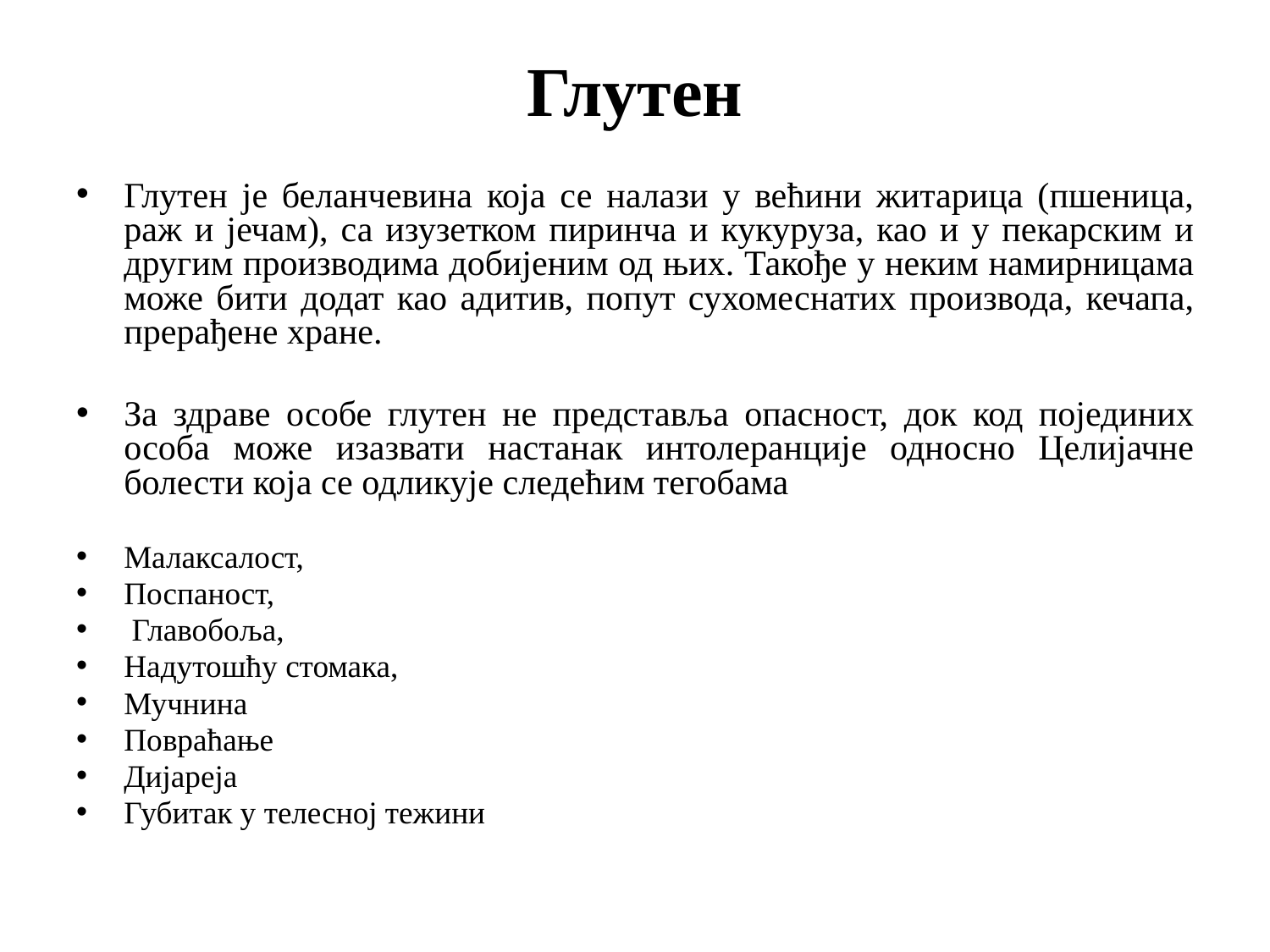

# Глутен

Глутен је беланчевина која се налази у већини житарица (пшеница, раж и јечам), са изузетком пиринча и кукуруза, као и у пекарским и другим производима добијеним од њих. Такође у неким намирницама може бити додат као адитив, попут сухомеснатих производа, кечапа, прерађене хране.

За здраве особе глутен не представља опасност, док код појединих особа може изазвати настанак интолеранције односно Целијачне болести која се одликује следећим тегобама

Малаксалост,
Поспаност,
 Главобоља,
Надутошћу стомака,
Мучнина
Повраћање
Дијареја
Губитак у телесној тежини